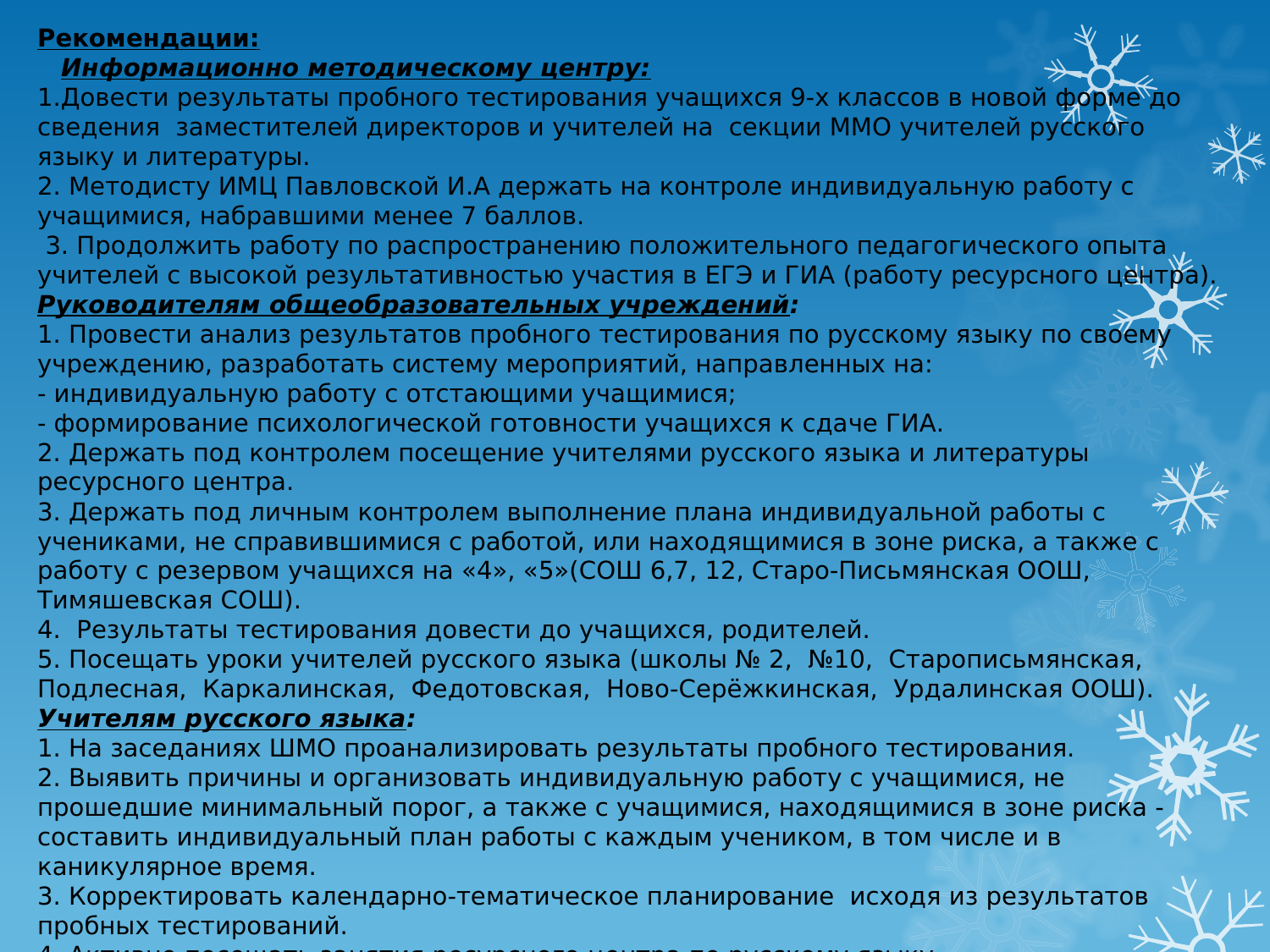

Рекомендации:
   Информационно методическому центру:
1.Довести результаты пробного тестирования учащихся 9-х классов в новой форме до сведения  заместителей директоров и учителей на  секции ММО учителей русского языку и литературы.
2. Методисту ИМЦ Павловской И.А держать на контроле индивидуальную работу с учащимися, набравшими менее 7 баллов.
 3. Продолжить работу по распространению положительного педагогического опыта учителей с высокой результативностью участия в ЕГЭ и ГИА (работу ресурсного центра).
Руководителям общеобразовательных учреждений:
1. Провести анализ результатов пробного тестирования по русскому языку по своему учреждению, разработать систему мероприятий, направленных на:
- индивидуальную работу с отстающими учащимися;
- формирование психологической готовности учащихся к сдаче ГИА.
2. Держать под контролем посещение учителями русского языка и литературы ресурсного центра.
3. Держать под личным контролем выполнение плана индивидуальной работы с учениками, не справившимися с работой, или находящимися в зоне риска, а также с работу с резервом учащихся на «4», «5»(СОШ 6,7, 12, Старо-Письмянская ООШ, Тимяшевская СОШ).
4.  Результаты тестирования довести до учащихся, родителей.
5. Посещать уроки учителей русского языка (школы № 2,  №10,  Старописьмянская,  Подлесная,  Каркалинская,  Федотовская,  Ново-Серёжкинская,  Урдалинская ООШ).
Учителям русского языка:
1. На заседаниях ШМО проанализировать результаты пробного тестирования.
2. Выявить причины и организовать индивидуальную работу с учащимися, не прошедшие минимальный порог, а также с учащимися, находящимися в зоне риска - составить индивидуальный план работы с каждым учеником, в том числе и в каникулярное время.
3. Корректировать календарно-тематическое планирование  исходя из результатов пробных тестирований.
4. Активно посещать занятия ресурсного центра по русскому языку.